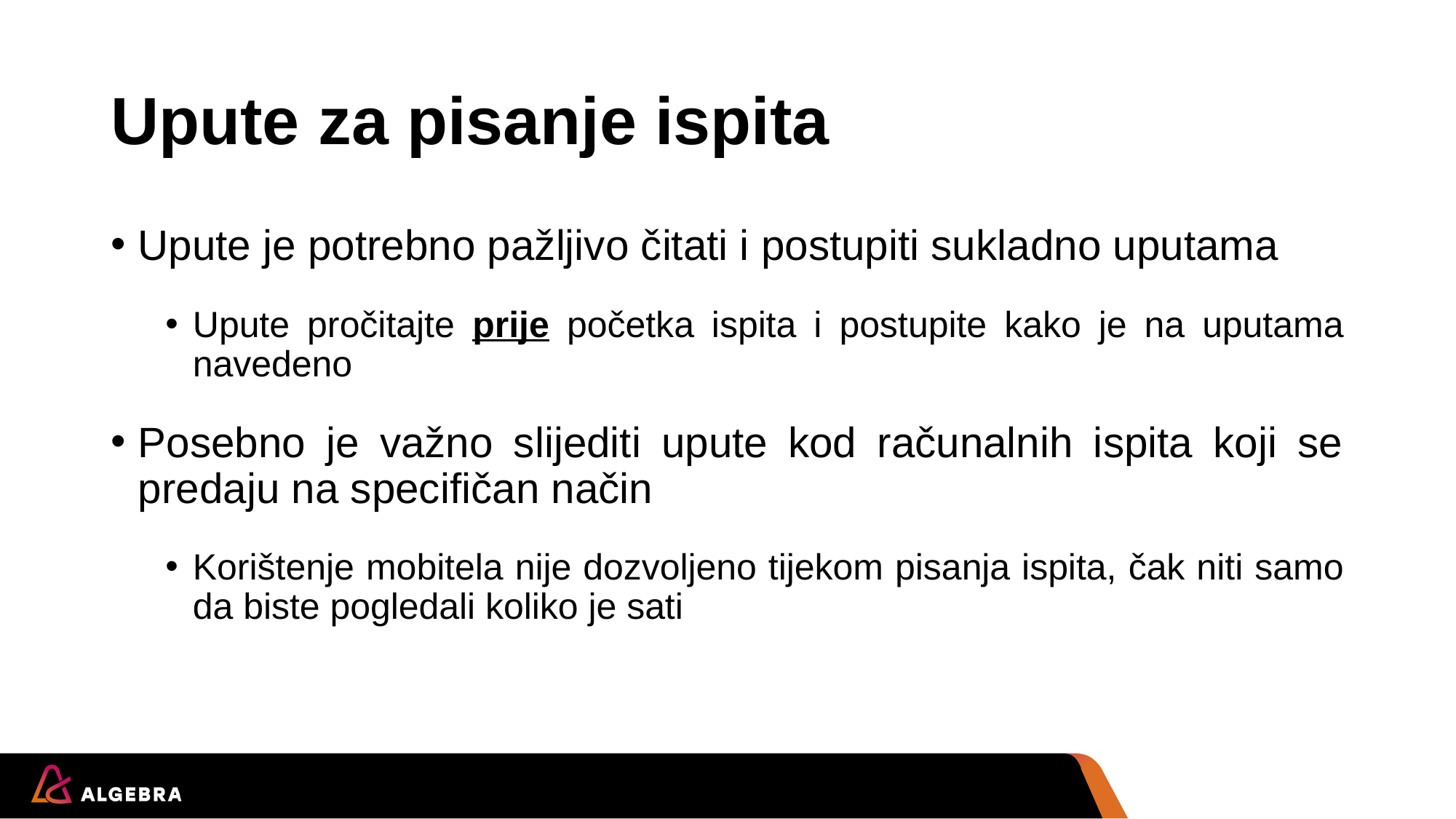

# Upute za pisanje ispita
Upute je potrebno pažljivo čitati i postupiti sukladno uputama
Upute pročitajte prije početka ispita i postupite kako je na uputama navedeno
Posebno je važno slijediti upute kod računalnih ispita koji se predaju na specifičan način
Korištenje mobitela nije dozvoljeno tijekom pisanja ispita, čak niti samo da biste pogledali koliko je sati